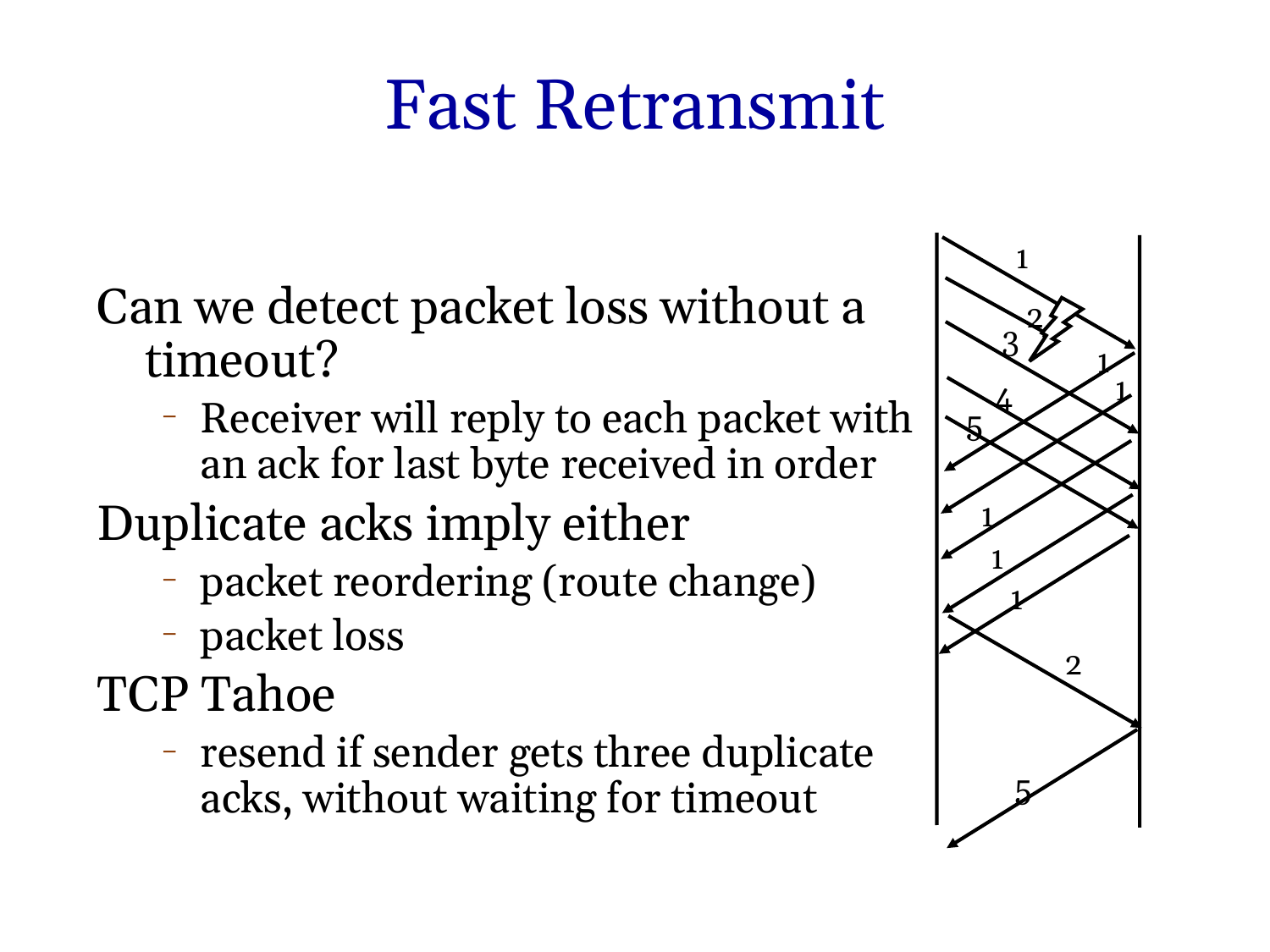

# Fast Retransmit
1

Can we detect packet loss without a timeout?
Receiver will reply to each packet with an ack for last byte received in order
Duplicate acks imply either
packet reordering (route change)
packet loss
TCP Tahoe
resend if sender gets three duplicate acks, without waiting for timeout

2

3
1

1
4

5

1

1
1

2

5